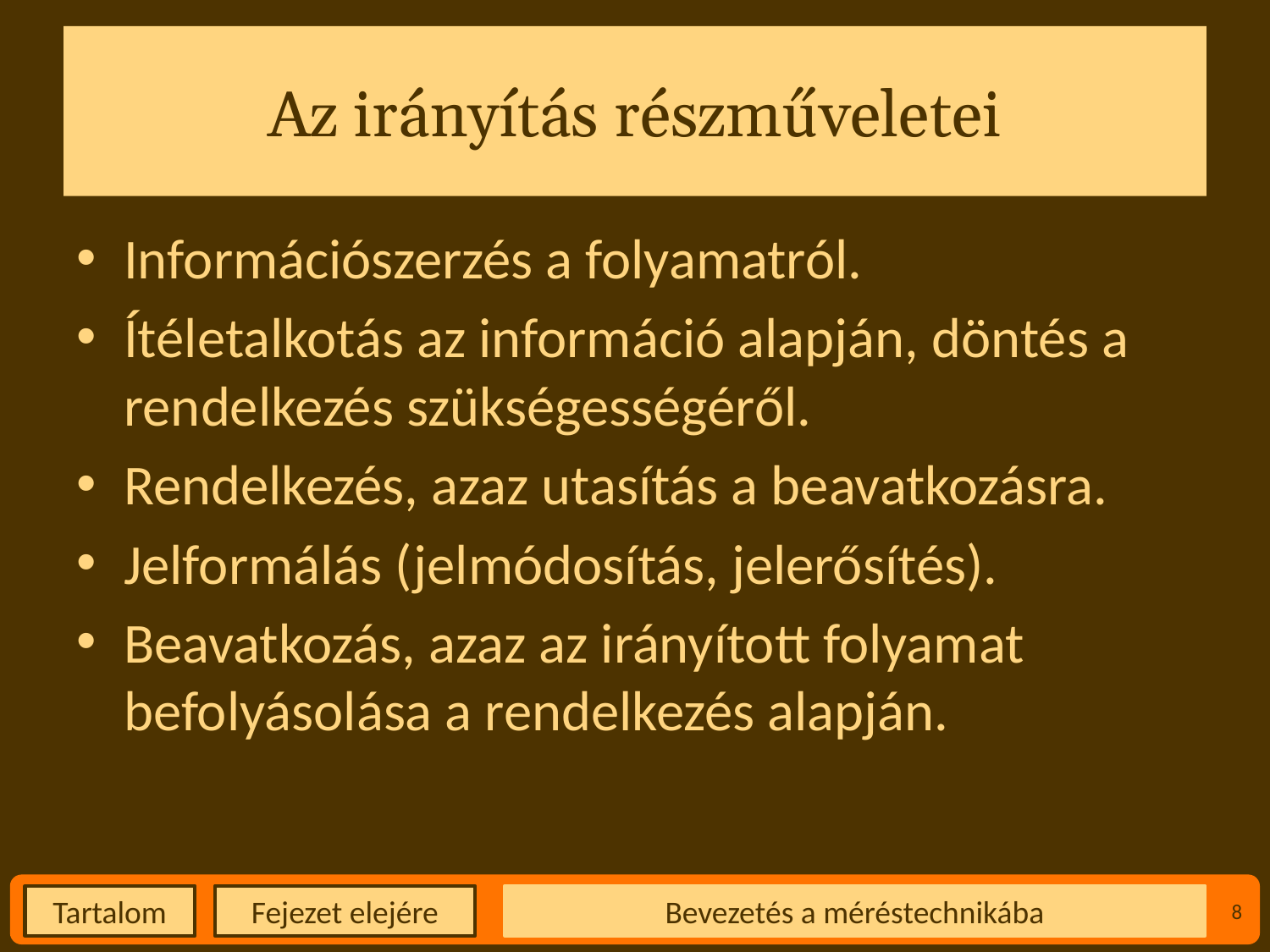

# Az irányítás részműveletei
Információszerzés a folyamatról.
Ítéletalkotás az információ alapján, döntés a rendelkezés szükségességéről.
Rendelkezés, azaz utasítás a beavatkozásra.
Jelformálás (jelmódosítás, jelerősítés).
Beavatkozás, azaz az irányított folyamat befolyásolása a rendelkezés alapján.
Bevezetés a méréstechnikába
8
Fejezet elejére